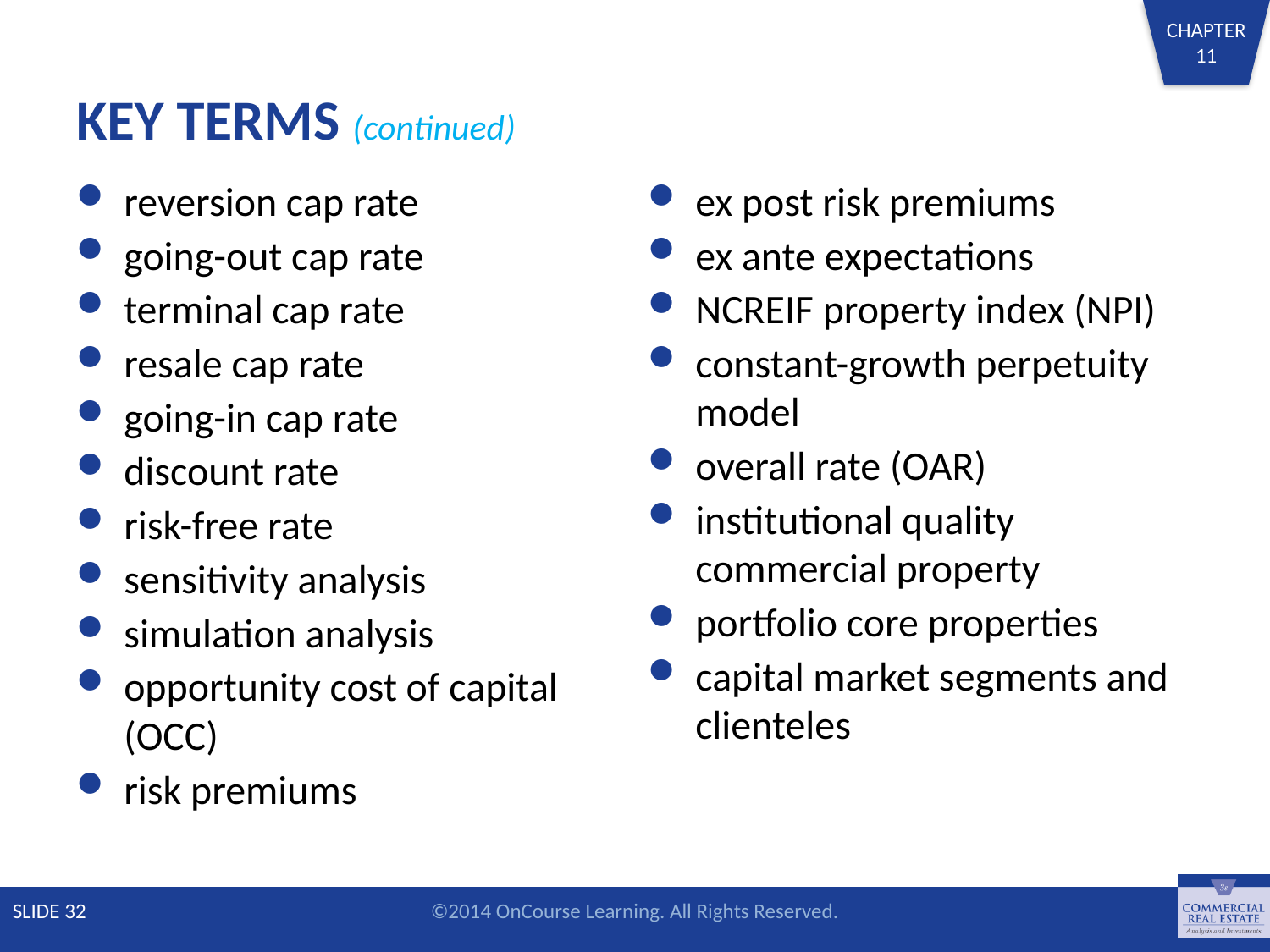

# KEY TERMS (continued)
reversion cap rate
going-out cap rate
terminal cap rate
resale cap rate
going-in cap rate
discount rate
risk-free rate
sensitivity analysis
simulation analysis
opportunity cost of capital (OCC)
risk premiums
ex post risk premiums
ex ante expectations
NCREIF property index (NPI)
constant-growth perpetuity model
overall rate (OAR)
institutional quality commercial property
portfolio core properties
capital market segments and clienteles
SLIDE 32